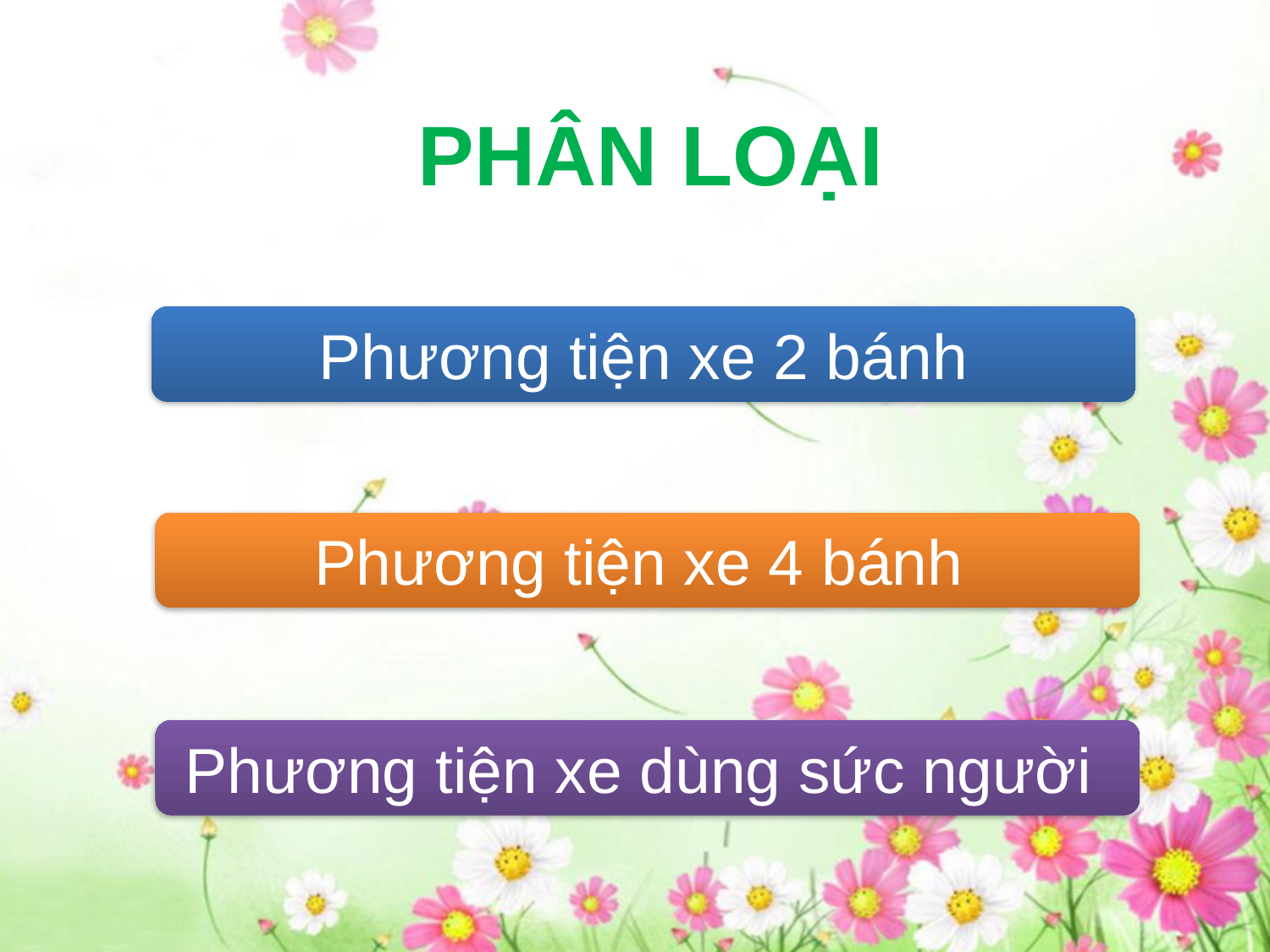

PHÂN LOẠI
Phương tiện xe 2 bánh
Phương tiện xe 4 bánh
Phương tiện xe dùng sức người